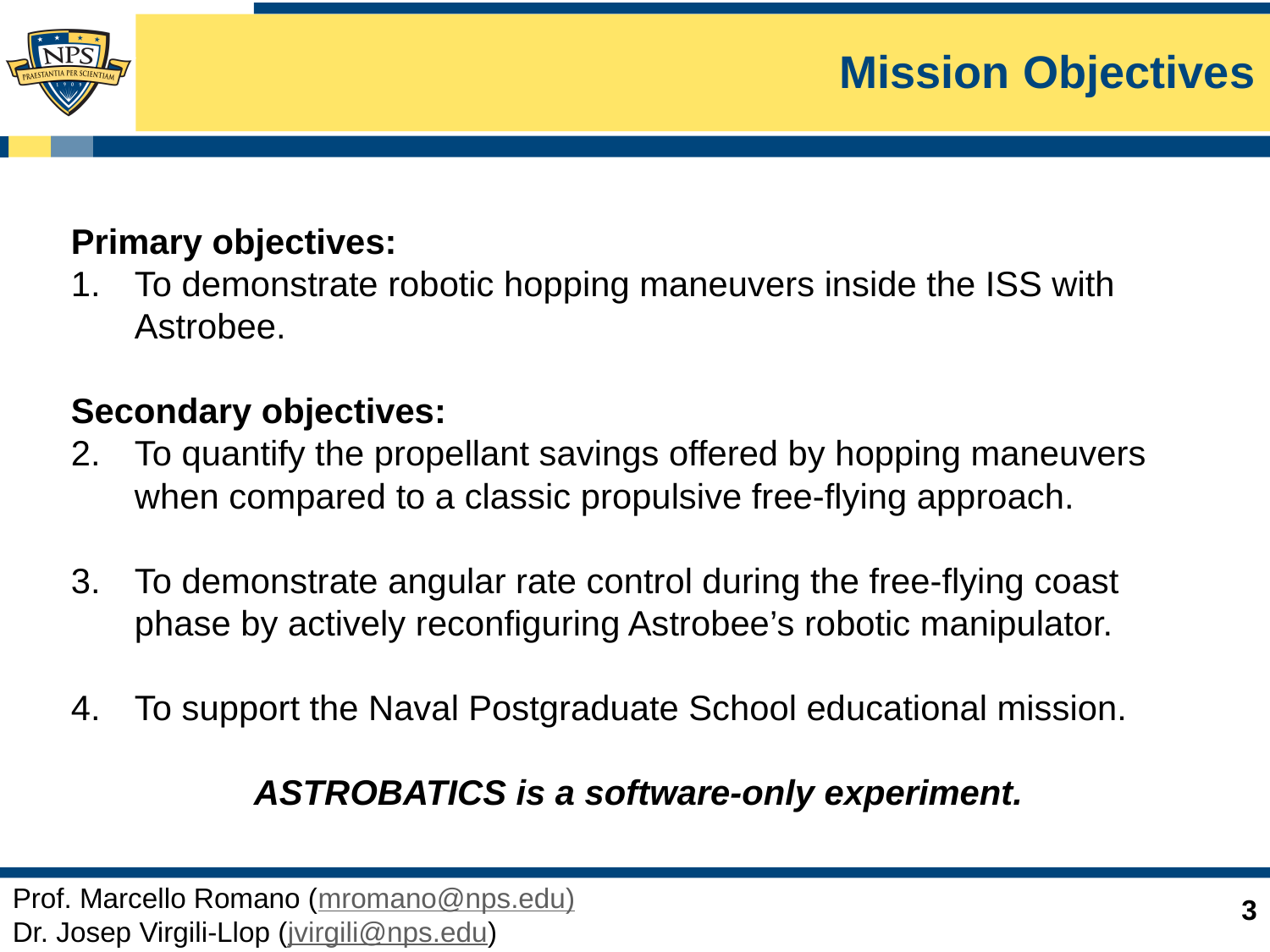

# Mission Objectives
Primary objectives:
To demonstrate robotic hopping maneuvers inside the ISS with Astrobee.

Secondary objectives:
To quantify the propellant savings offered by hopping maneuvers when compared to a classic propulsive free-flying approach.

To demonstrate angular rate control during the free-flying coast phase by actively reconfiguring Astrobee’s robotic manipulator.

To support the Naval Postgraduate School educational mission.

ASTROBATICS is a software-only experiment.

Prof. Marcello Romano (mromano@nps.edu)
Dr. Josep Virgili-Llop (jvirgili@nps.edu)